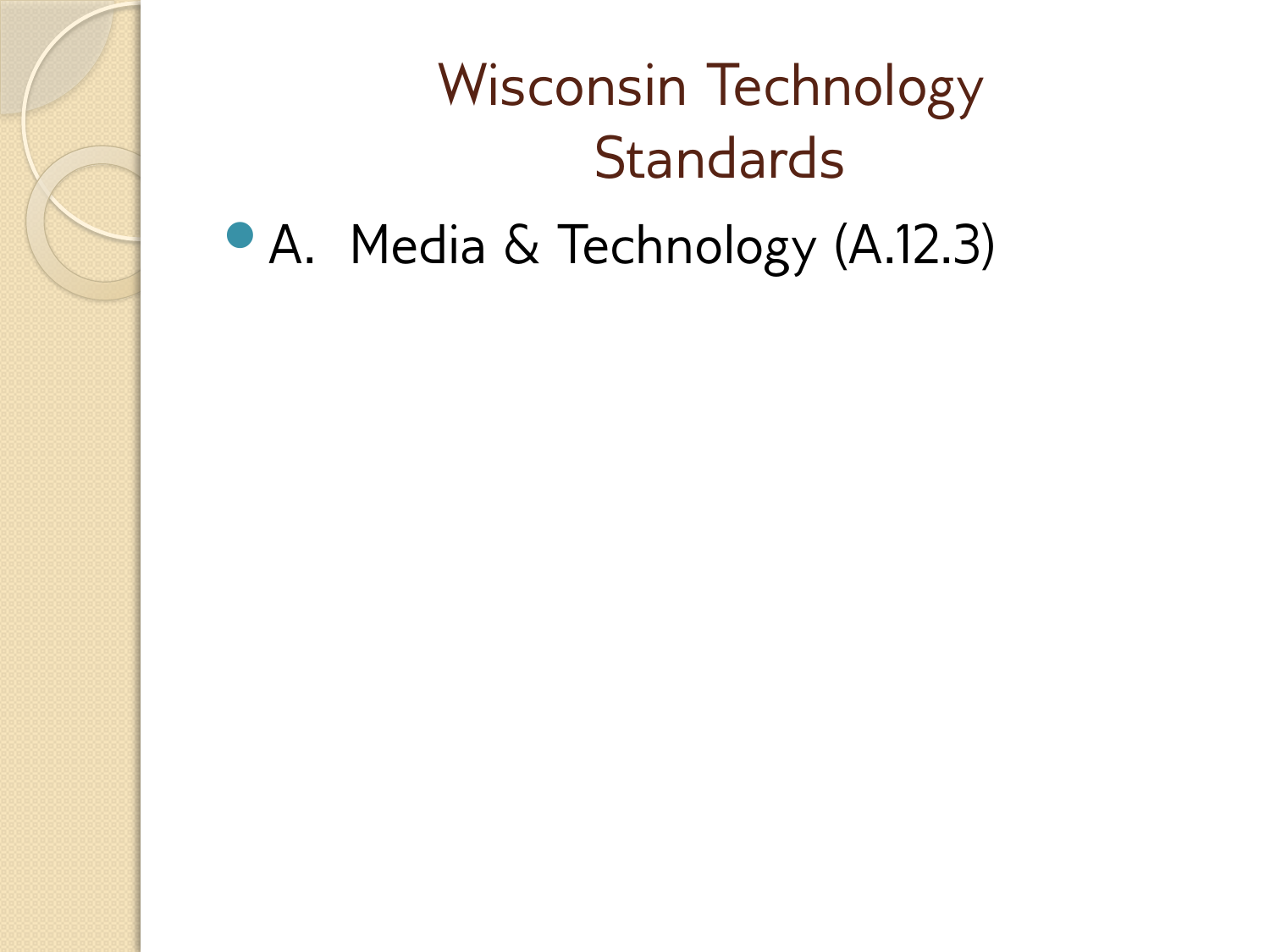

# Wisconsin Technology Standards
A.  Media & Technology (A.12.3)